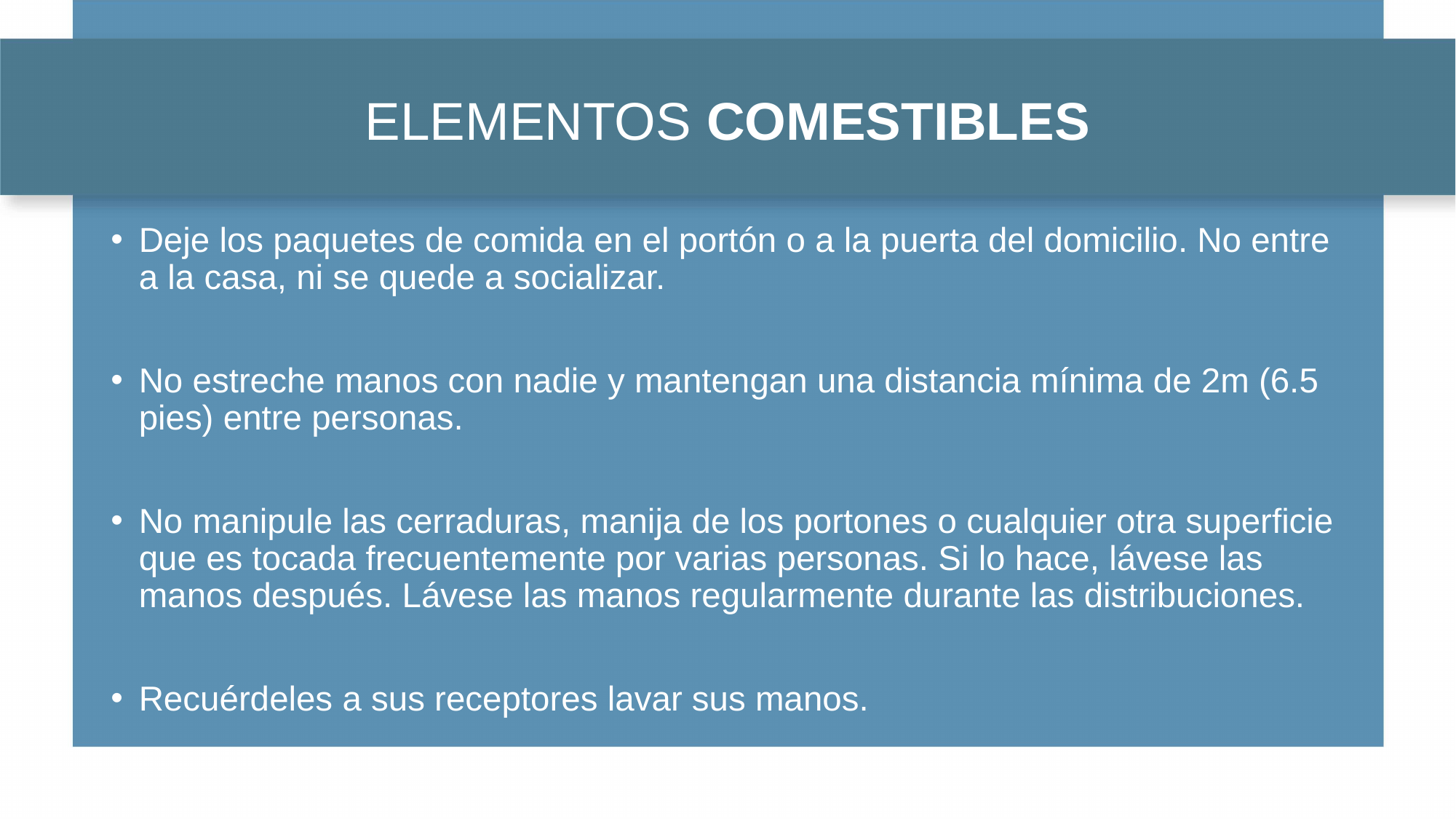

# ELEMENTOS COMESTIBLES
Deje los paquetes de comida en el portón o a la puerta del domicilio. No entre a la casa, ni se quede a socializar.

No estreche manos con nadie y mantengan una distancia mínima de 2m (6.5 pies) entre personas.

No manipule las cerraduras, manija de los portones o cualquier otra superficie que es tocada frecuentemente por varias personas. Si lo hace, lávese las manos después. Lávese las manos regularmente durante las distribuciones.

Recuérdeles a sus receptores lavar sus manos.